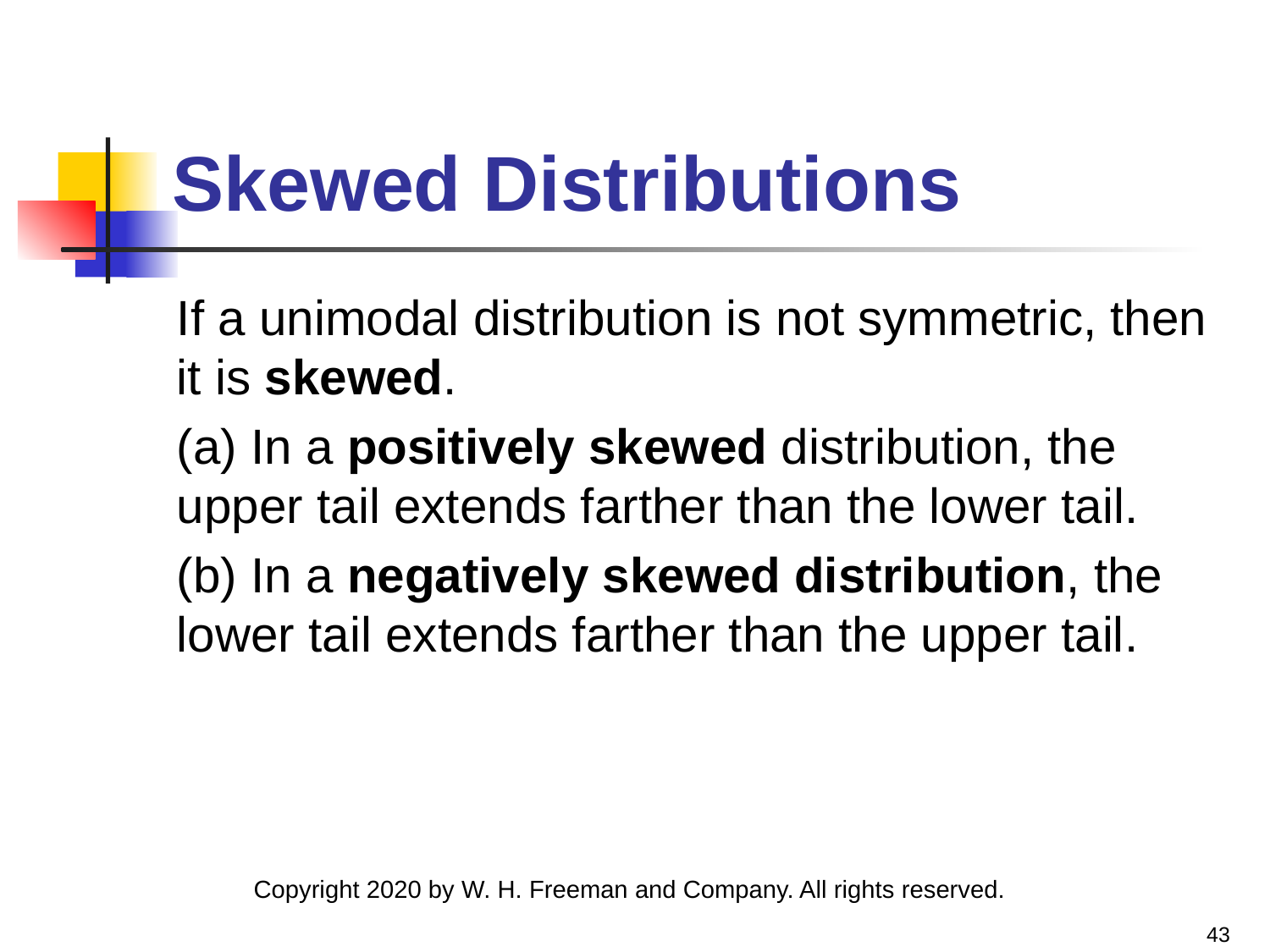

# Skewed Distributions
If a unimodal distribution is not symmetric, then it is skewed.
(a) In a positively skewed distribution, the upper tail extends farther than the lower tail.
(b) In a negatively skewed distribution, the lower tail extends farther than the upper tail.